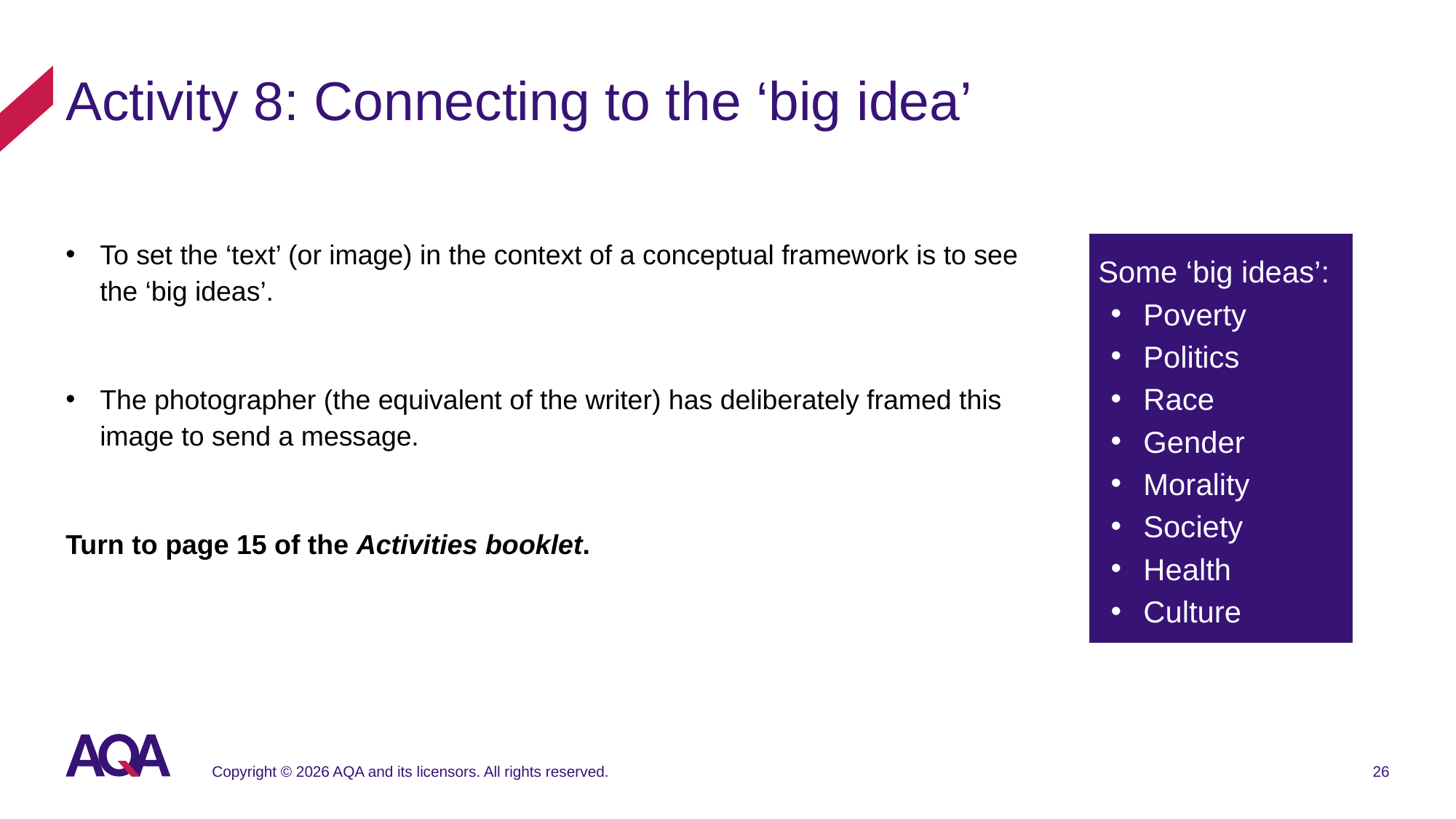

# Activity 8: Connecting to the ‘big idea’
To set the ‘text’ (or image) in the context of a conceptual framework is to see the ‘big ideas’.

The photographer (the equivalent of the writer) has deliberately framed this image to send a message.

Turn to page 15 of the Activities booklet.

Some ‘big ideas’:
Poverty
Politics
Race
Gender
Morality
Society
Health
Culture

Copyright © 2026 AQA and its licensors. All rights reserved.
26